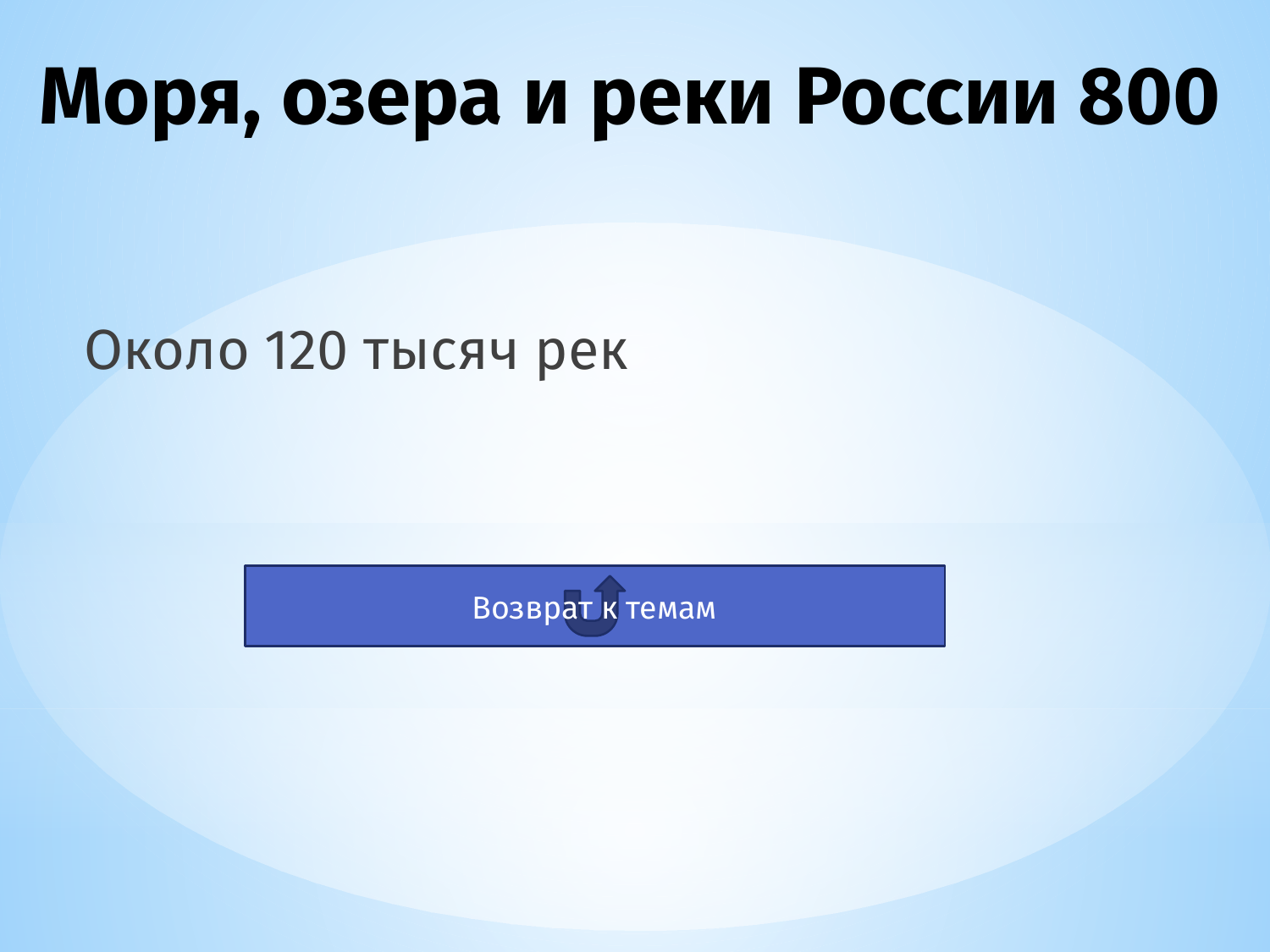

# Моря, озера и реки России 800
Около 120 тысяч рек
Возврат к темам